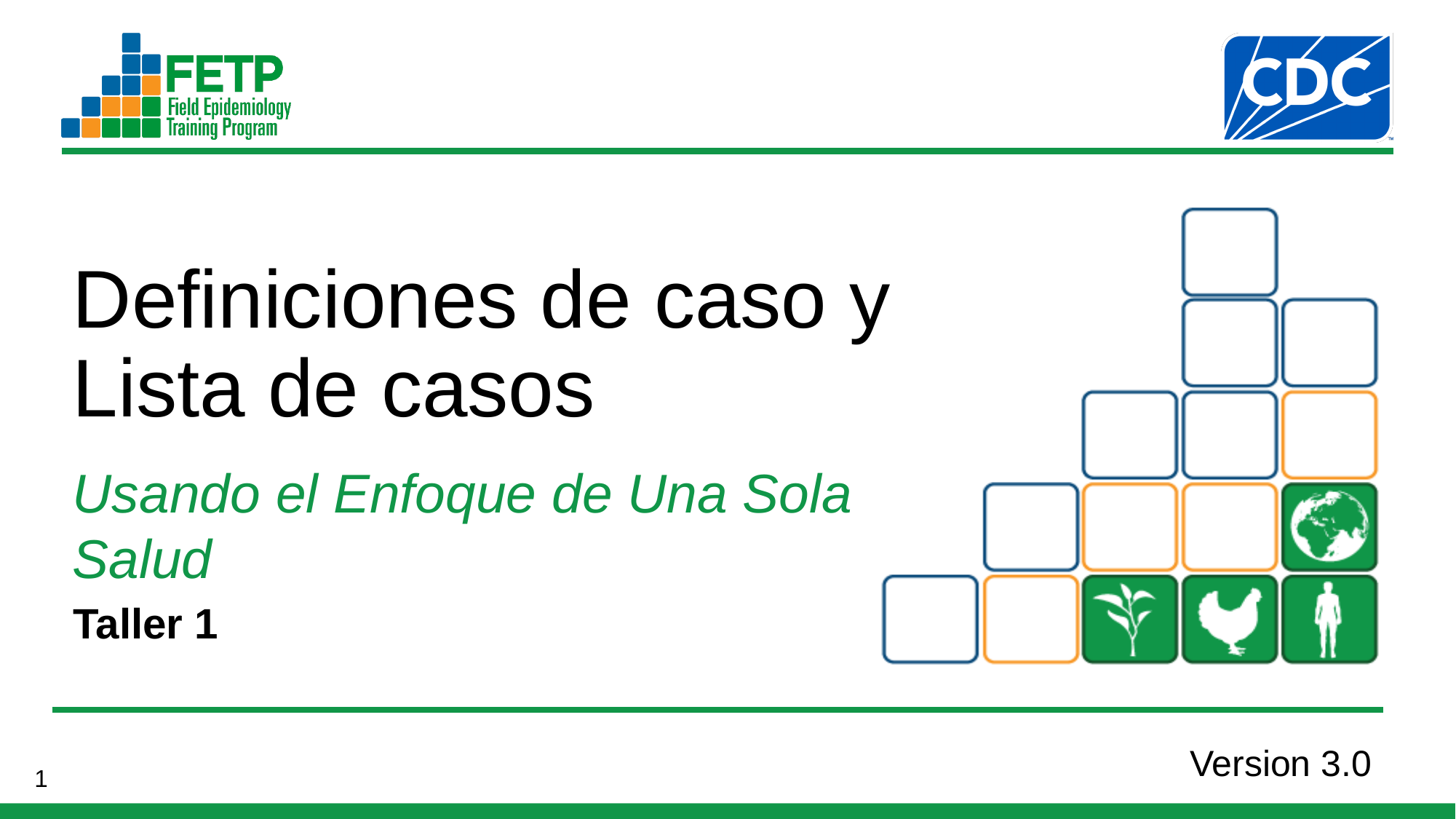

Definiciones de caso y Lista de casos
Taller 1